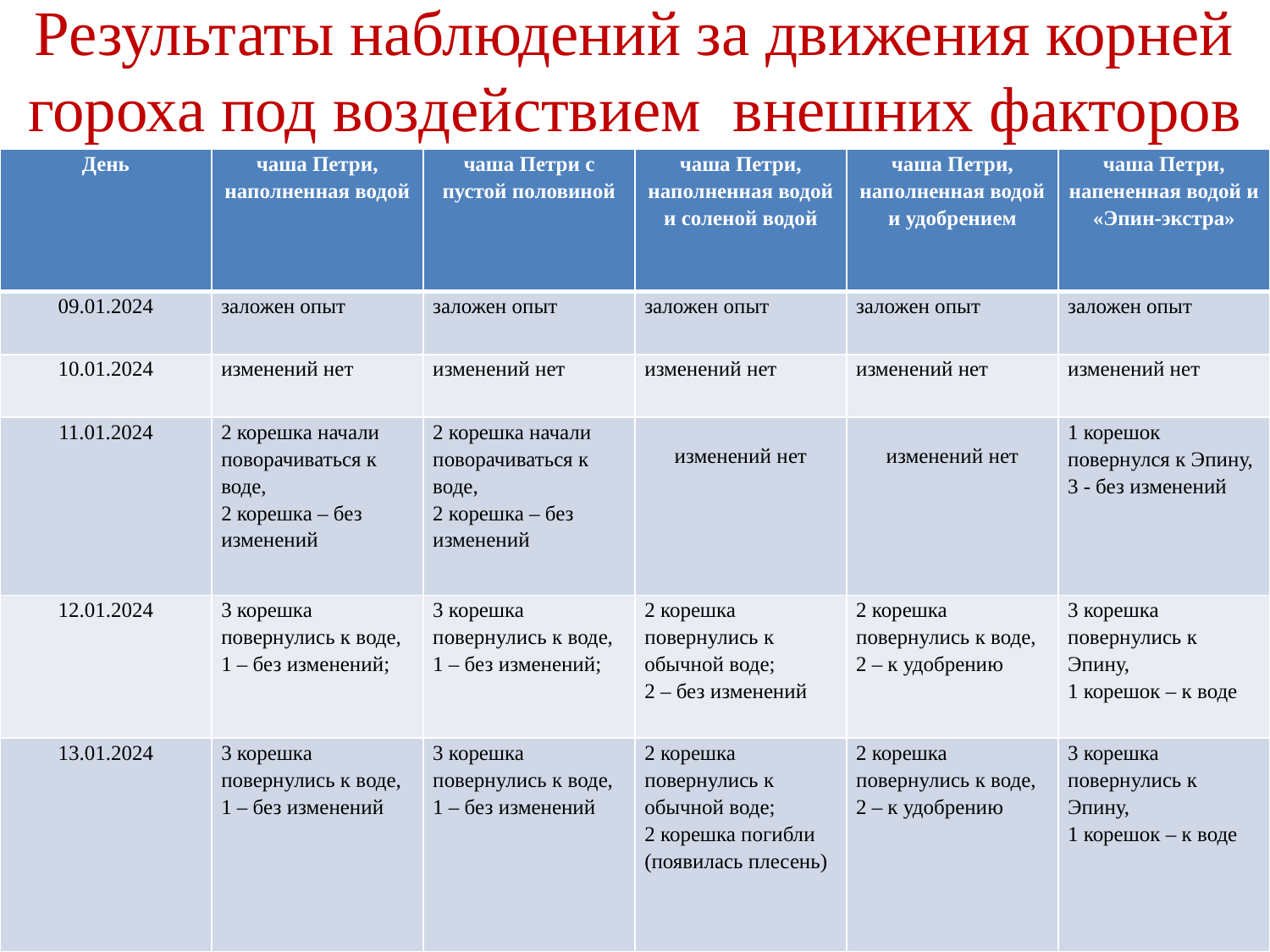

Результаты наблюдений за движения корней гороха под воздействием  внешних факторов
#
| День | чаша Петри, наполненная водой | чаша Петри с пустой половиной | чаша Петри, наполненная водой и соленой водой | чаша Петри, наполненная водой и удобрением | чаша Петри, напененная водой и «Эпин-экстра» |
| --- | --- | --- | --- | --- | --- |
| 09.01.2024 | заложен опыт | заложен опыт | заложен опыт | заложен опыт | заложен опыт |
| 10.01.2024 | изменений нет | изменений нет | изменений нет | изменений нет | изменений нет |
| 11.01.2024 | 2 корешка начали поворачиваться к воде, 2 корешка – без изменений | 2 корешка начали поворачиваться к воде, 2 корешка – без изменений | изменений нет | изменений нет | 1 корешок повернулся к Эпину, 3 - без изменений |
| 12.01.2024 | 3 корешка повернулись к воде, 1 – без изменений; | 3 корешка повернулись к воде, 1 – без изменений; | 2 корешка повернулись к обычной воде; 2 – без изменений | 2 корешка повернулись к воде, 2 – к удобрению | 3 корешка повернулись к Эпину, 1 корешок – к воде |
| 13.01.2024 | 3 корешка повернулись к воде, 1 – без изменений | 3 корешка повернулись к воде, 1 – без изменений | 2 корешка повернулись к обычной воде; 2 корешка погибли (появилась плесень) | 2 корешка повернулись к воде, 2 – к удобрению | 3 корешка повернулись к Эпину, 1 корешок – к воде |